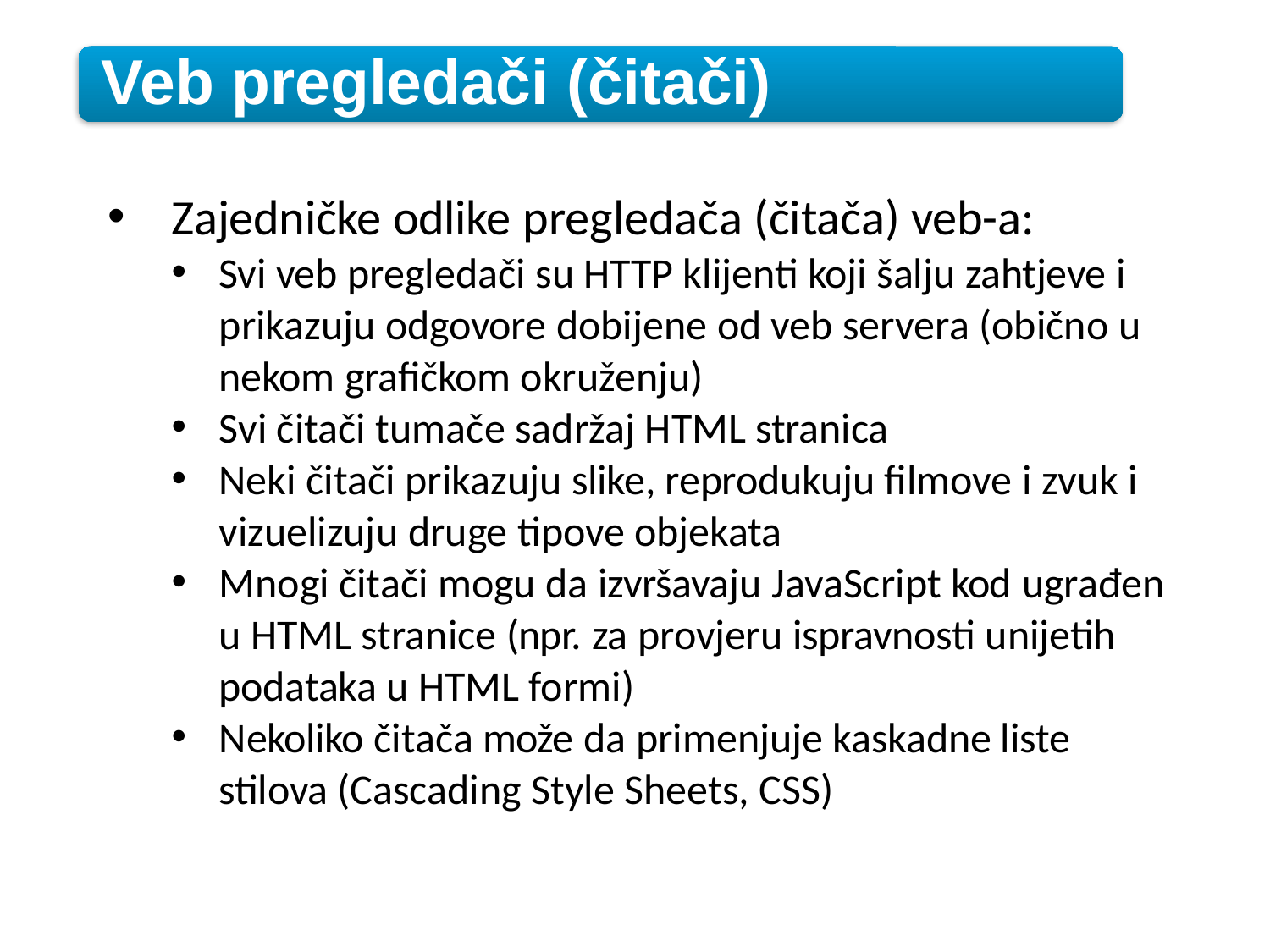

Veb pregledači (čitači)
Zajedničke odlike pregledača (čitača) veb-a:
Svi veb pregledači su HTTP klijenti koji šalju zahtjeve i prikazuju odgovore dobijene od veb servera (obično u nekom grafičkom okruženju)
Svi čitači tumače sadržaj HTML stranica
Neki čitači prikazuju slike, reprodukuju filmove i zvuk i vizuelizuju druge tipove objekata
Mnogi čitači mogu da izvršavaju JavaScript kod ugrađen u HTML stranice (npr. za provjeru ispravnosti unijetih podataka u HTML formi)
Nekoliko čitača može da primenjuje kaskadne liste  stilova (Cascading Style Sheets, CSS)